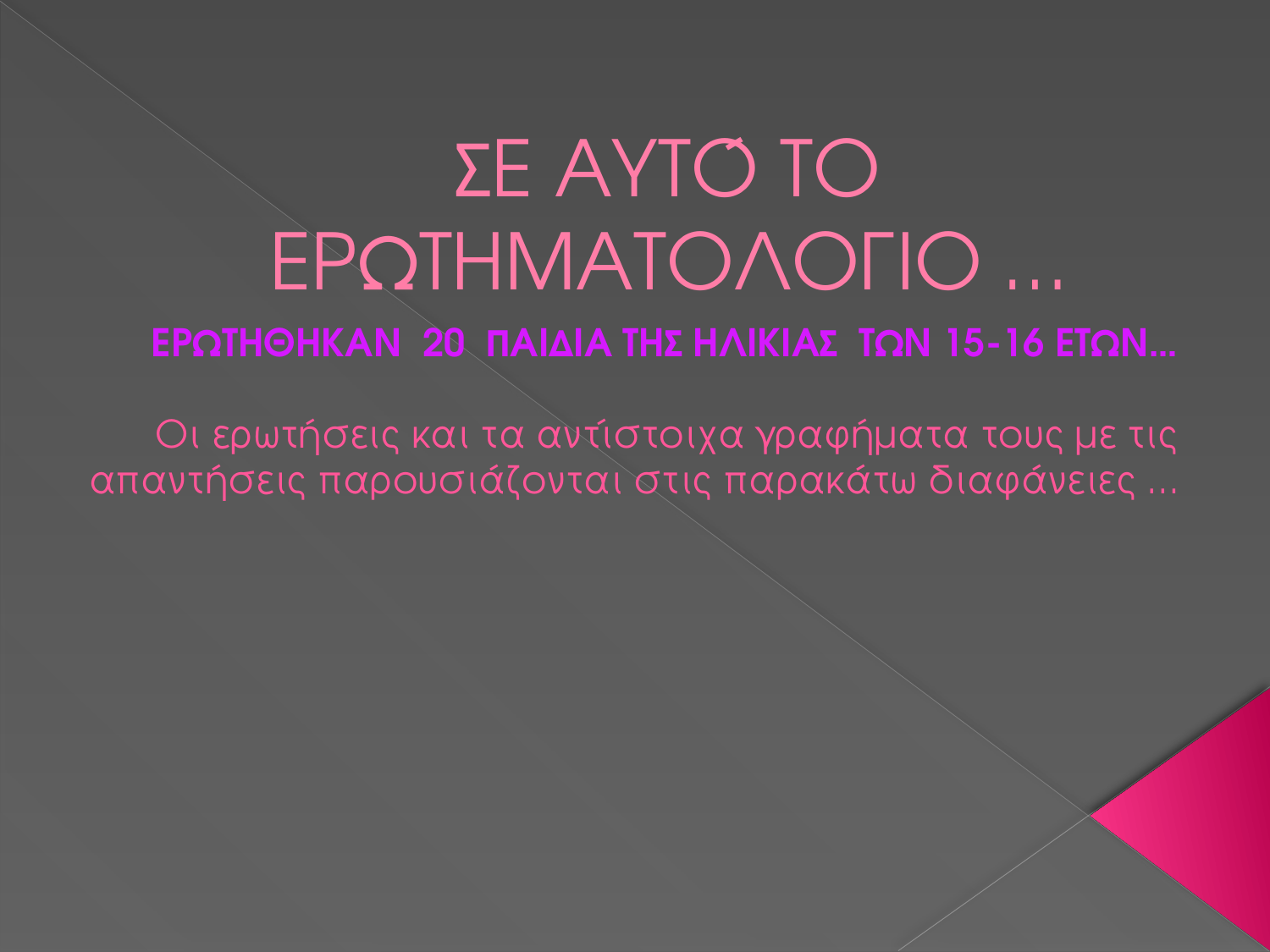

# ΣΕ ΑΥΤΌ ΤΟ ΕΡΩΤΗΜΑΤΟΛΟΓΙΟ …
ΕΡΩΤΗΘΗΚΑΝ  20  ΠΑΙΔΙΑ ΤΗΣ ΗΛΙΚΙΑΣ  ΤΩΝ 15-16 ΕΤΩΝ…

Οι ερωτήσεις και τα αντίστοιχα γραφήματα τους με τις απαντήσεις παρουσιάζονται στις παρακάτω διαφάνειες …